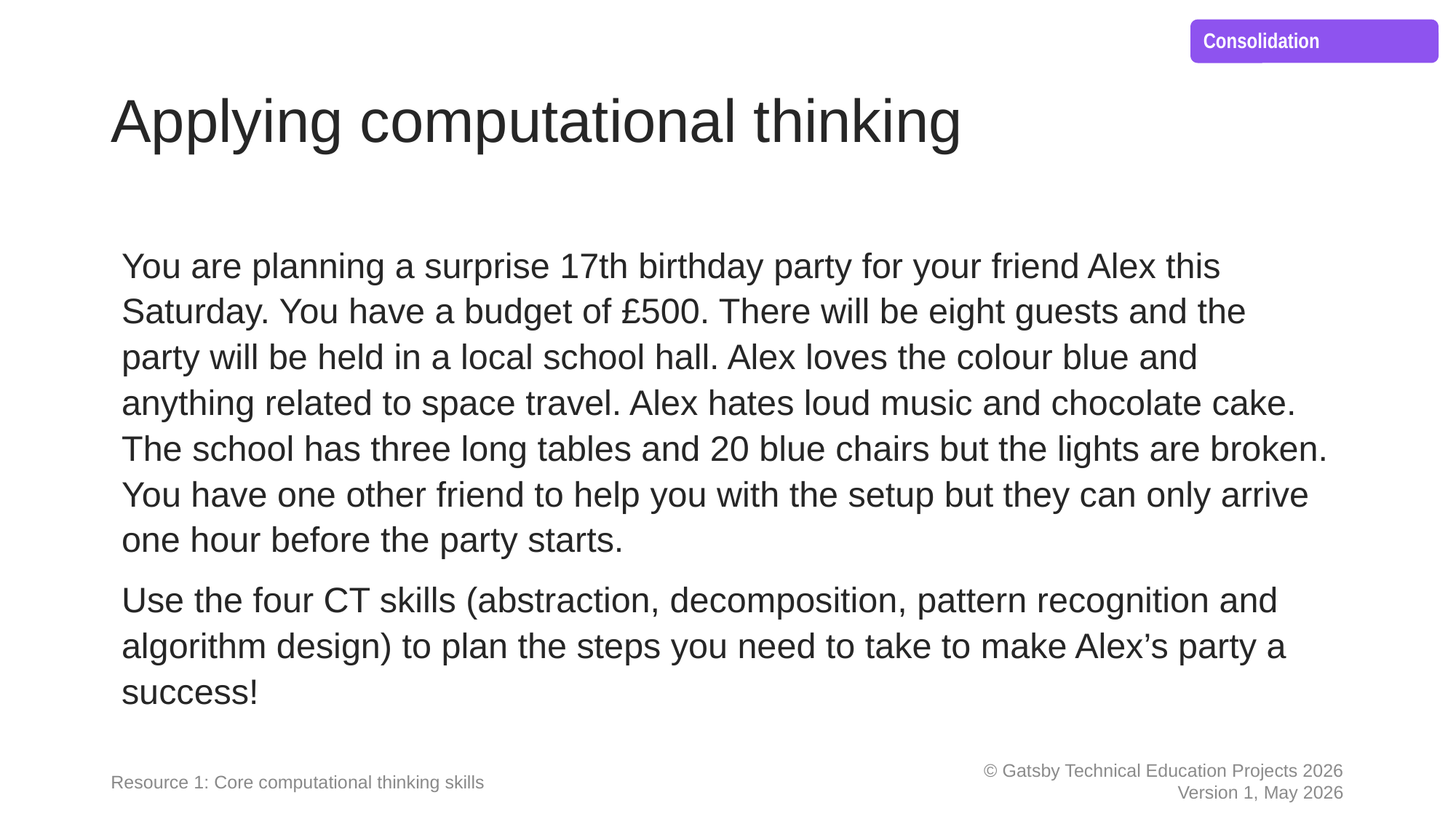

# Applying computational thinking
You are planning a surprise 17th birthday party for your friend Alex this Saturday. You have a budget of £500. There will be eight guests and the party will be held in a local school hall. Alex loves the colour blue and anything related to space travel. Alex hates loud music and chocolate cake. The school has three long tables and 20 blue chairs but the lights are broken. You have one other friend to help you with the setup but they can only arrive one hour before the party starts.
Use the four CT skills (abstraction, decomposition, pattern recognition and algorithm design) to plan the steps you need to take to make Alex’s party a success!
Resource 1: Core computational thinking skills